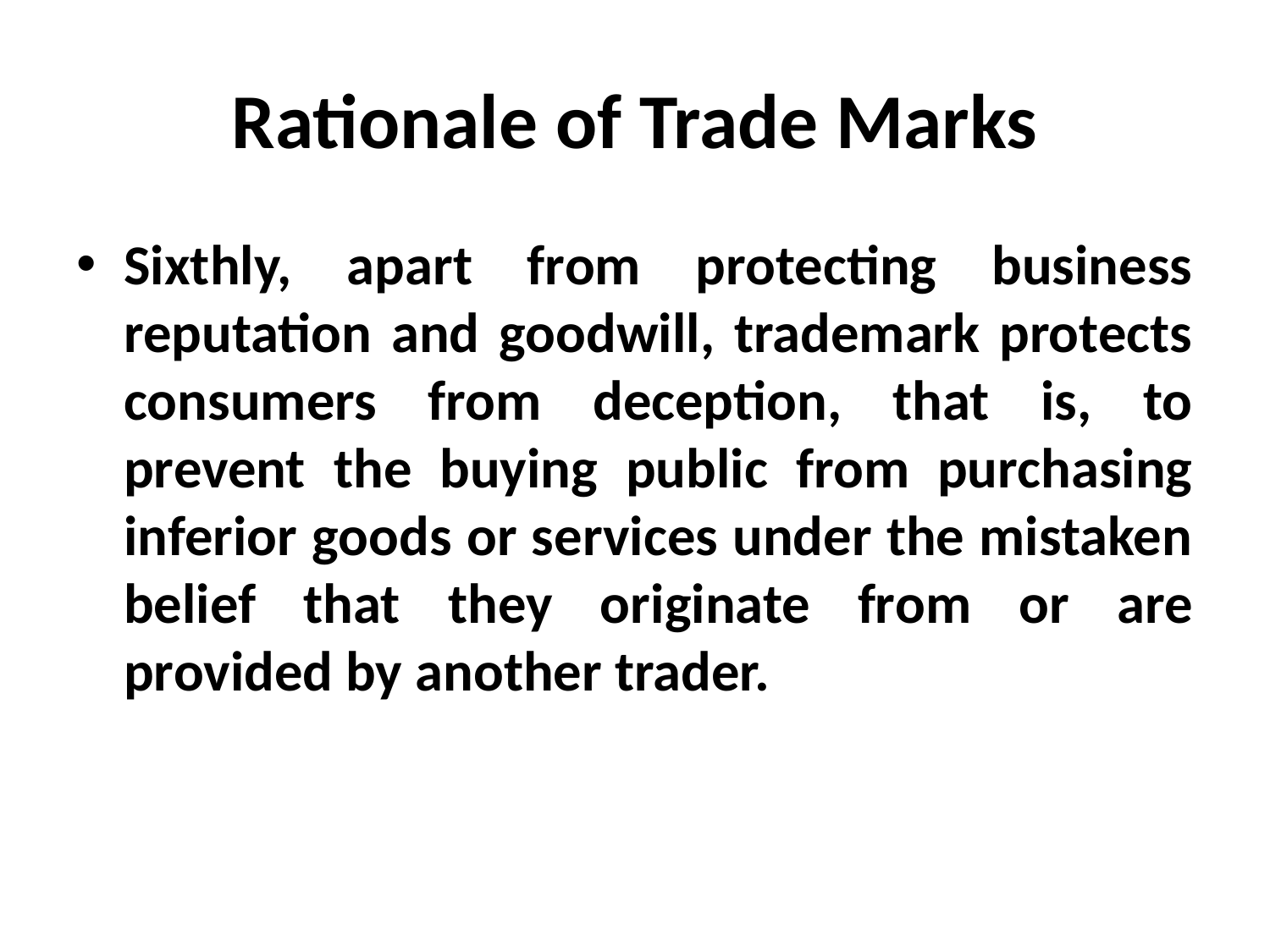

# Rationale of Trade Marks
Sixthly, apart from protecting business reputation and goodwill, trademark protects consumers from deception, that is, to prevent the buying public from purchasing inferior goods or services under the mistaken belief that they originate from or are provided by another trader.